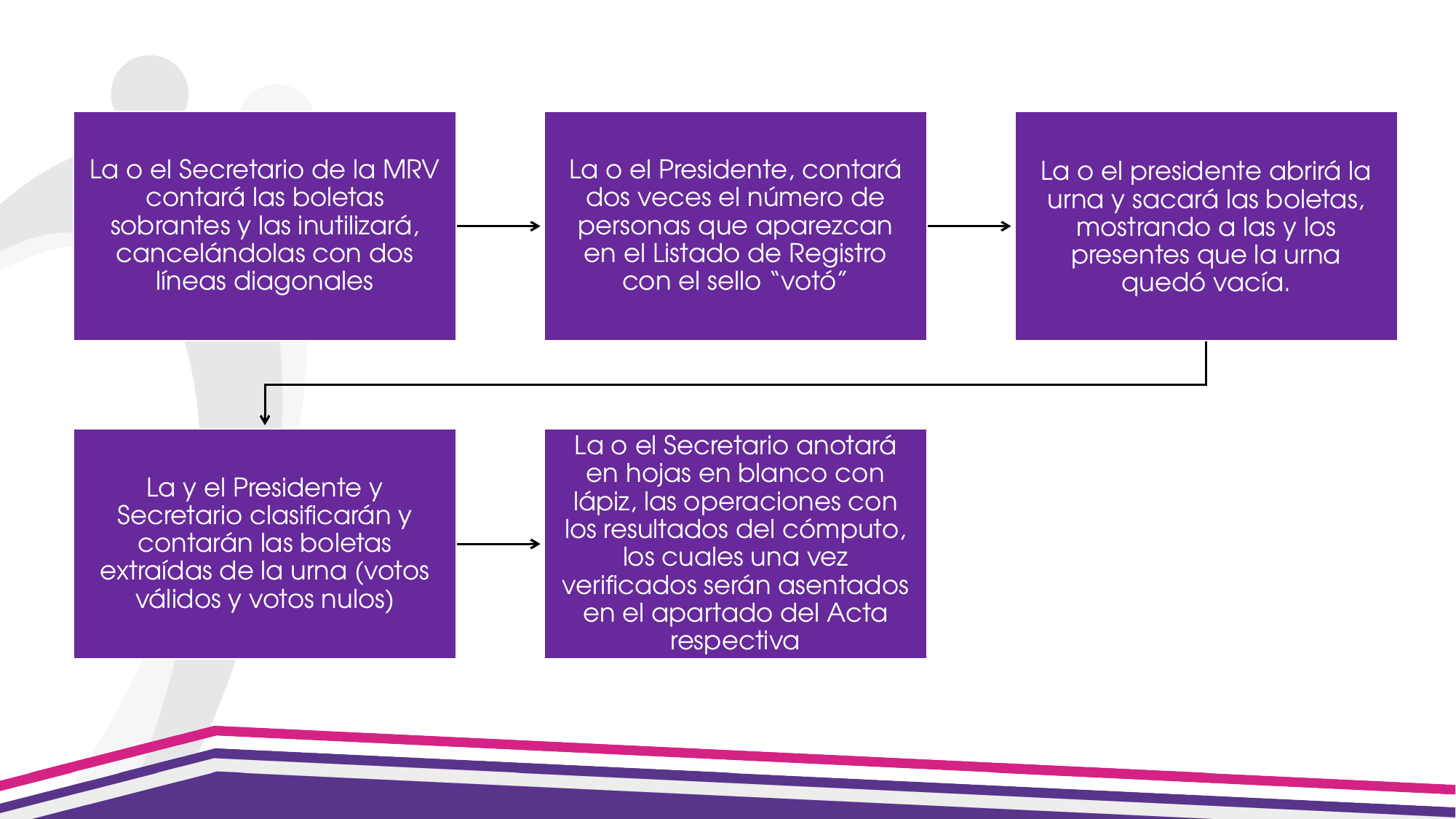

La o el Secretario de la MRV contará las boletas sobrantes y las inutilizará, cancelándolas con dos líneas diagonales

La o el Presidente, contará dos veces el número de personas que aparezcan en el Listado de Registro con el sello “votó”

La o el presidente abrirá la urna y sacará las boletas, mostrando a las y los presentes que la urna quedó vacía.

La y el Presidente y Secretario clasificarán y contarán las boletas extraídas de la urna (votos válidos y votos nulos)
La o el Secretario anotará en hojas en blanco con lápiz, las operaciones con los resultados del cómputo, los cuales una vez verificados serán asentados en el apartado del Acta respectiva